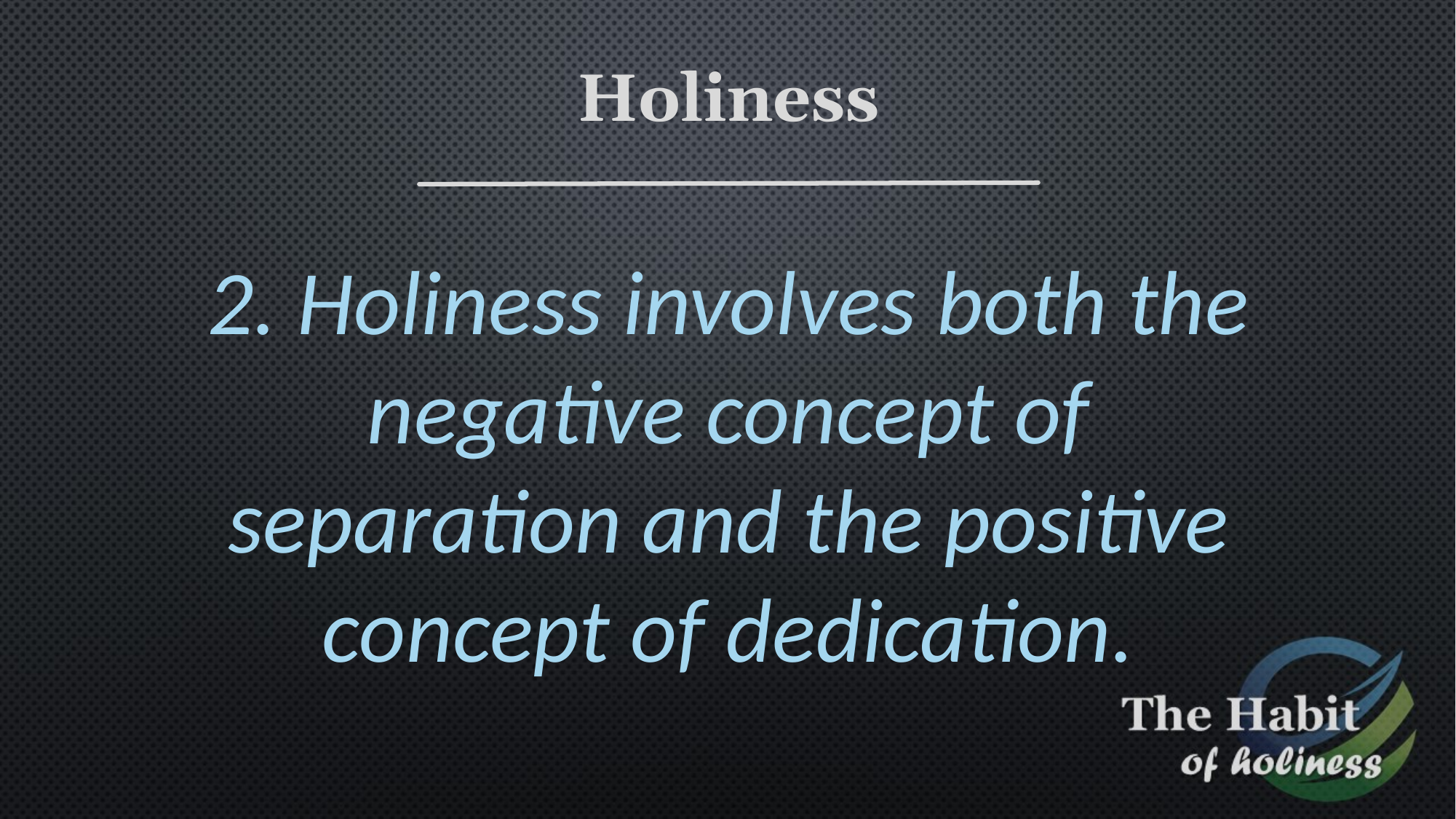

Holiness
2. Holiness involves both the negative concept of separation and the positive concept of dedication.